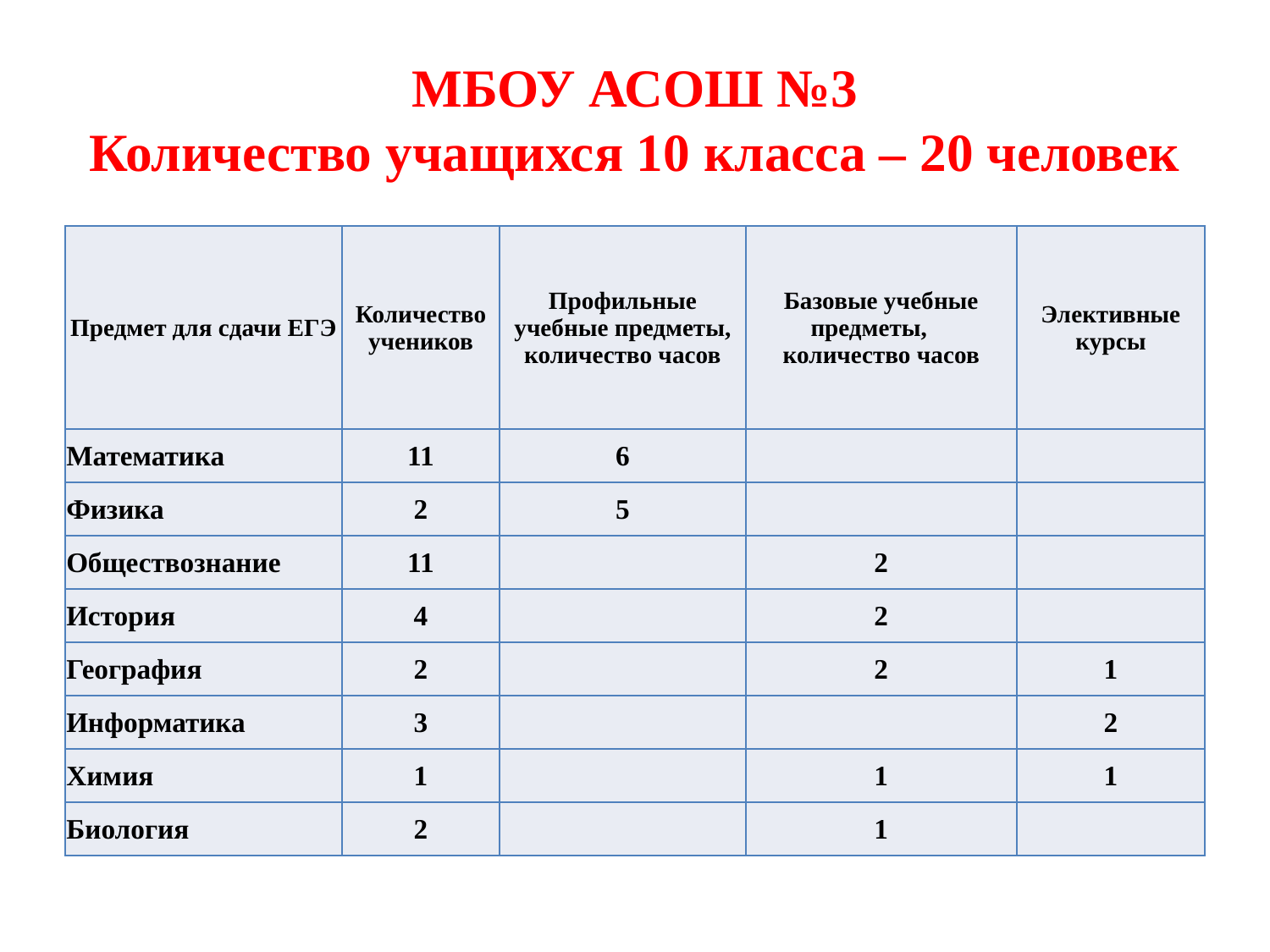

# МБОУ АСОШ №3 Количество учащихся 10 класса – 20 человек
| Предмет для сдачи ЕГЭ | Количество учеников | Профильные учебные предметы, количество часов | Базовые учебные предметы, количество часов | Элективные курсы |
| --- | --- | --- | --- | --- |
| Математика | 11 | 6 |  |  |
| Физика | 2 | 5 |  |  |
| Обществознание | 11 |  | 2 |  |
| История | 4 |  | 2 |  |
| География | 2 |  | 2 | 1 |
| Информатика | 3 |  |  | 2 |
| Химия | 1 |  | 1 | 1 |
| Биология | 2 |  | 1 |  |